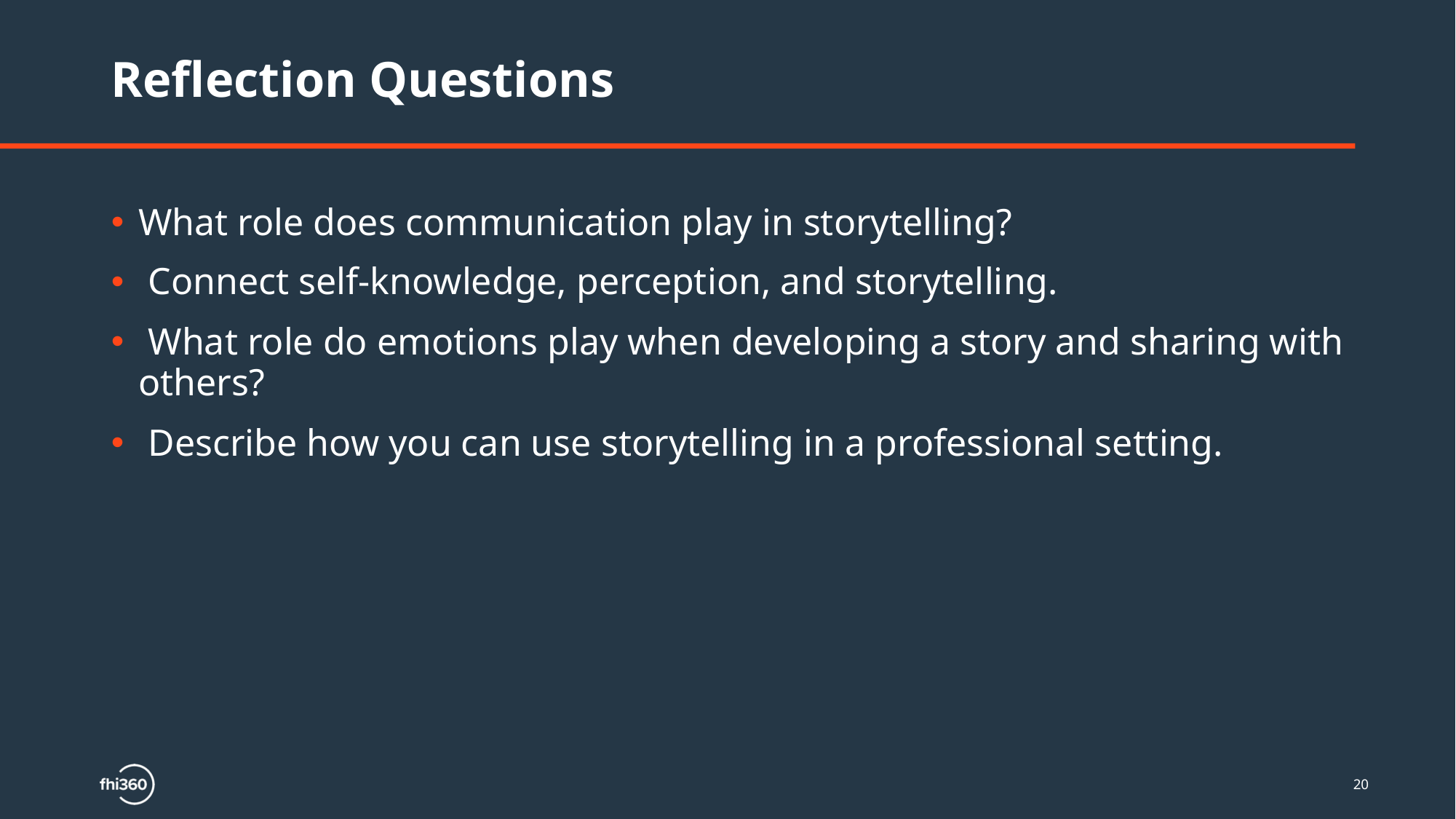

# Reflection Questions
What role does communication play in storytelling?
 Connect self-knowledge, perception, and storytelling.
 What role do emotions play when developing a story and sharing with others?
 Describe how you can use storytelling in a professional setting.